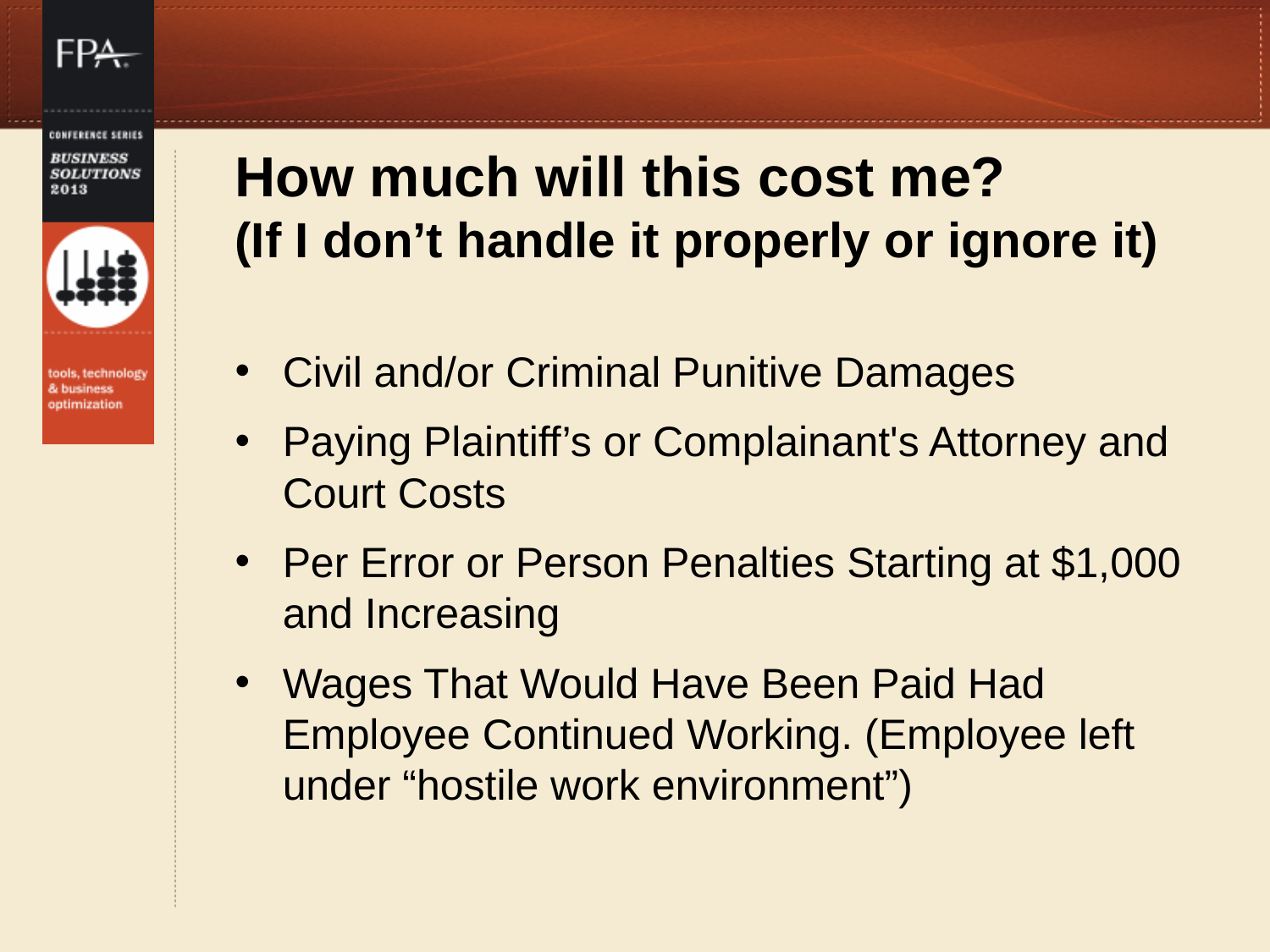

# How much will this cost me?           (If I don’t handle it properly or ignore it)
Civil and/or Criminal Punitive Damages
Paying Plaintiff’s or Complainant's Attorney and Court Costs
Per Error or Person Penalties Starting at $1,000 and Increasing
Wages That Would Have Been Paid Had Employee Continued Working. (Employee left under “hostile work environment”)